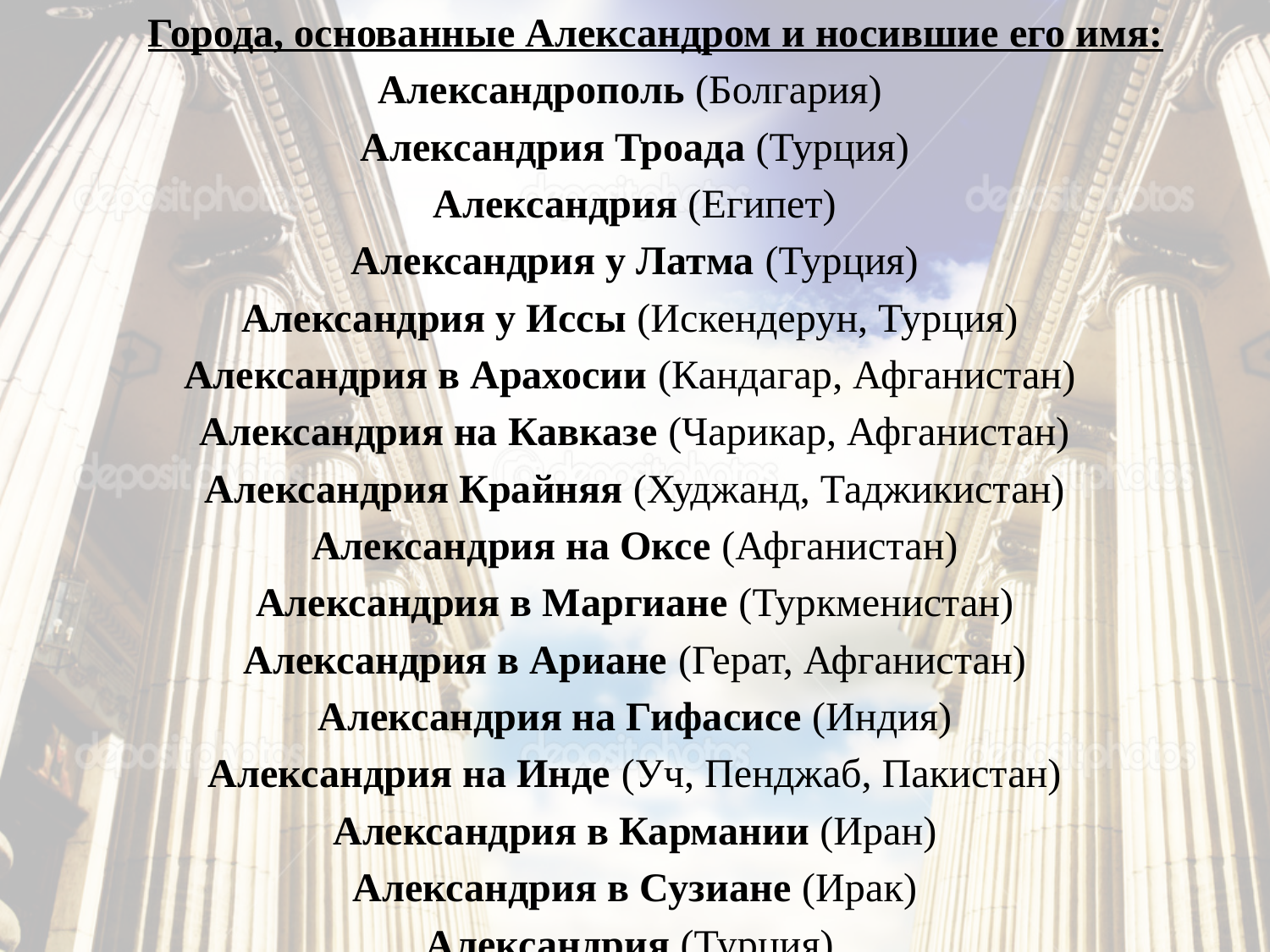

Города, основанные Александром и носившие его имя:
Александрополь (Болгария)
Александрия Троада (Турция)
Александрия (Египет)
Александрия у Латма (Турция)
Александрия у Иссы (Искендерун, Турция)
Александрия в Арахосии (Кандагар, Афганистан)
Александрия на Кавказе (Чарикар, Афганистан)
Александрия Крайняя (Худжанд, Таджикистан)
Александрия на Оксе (Афганистан)
Александрия в Маргиане (Туркменистан)
Александрия в Ариане (Герат, Афганистан)
Александрия на Гифасисе (Индия)
Александрия на Инде (Уч, Пенджаб, Пакистан)
Александрия в Кармании (Иран)
Александрия в Cузиане (Ирак)
Александрия (Турция)